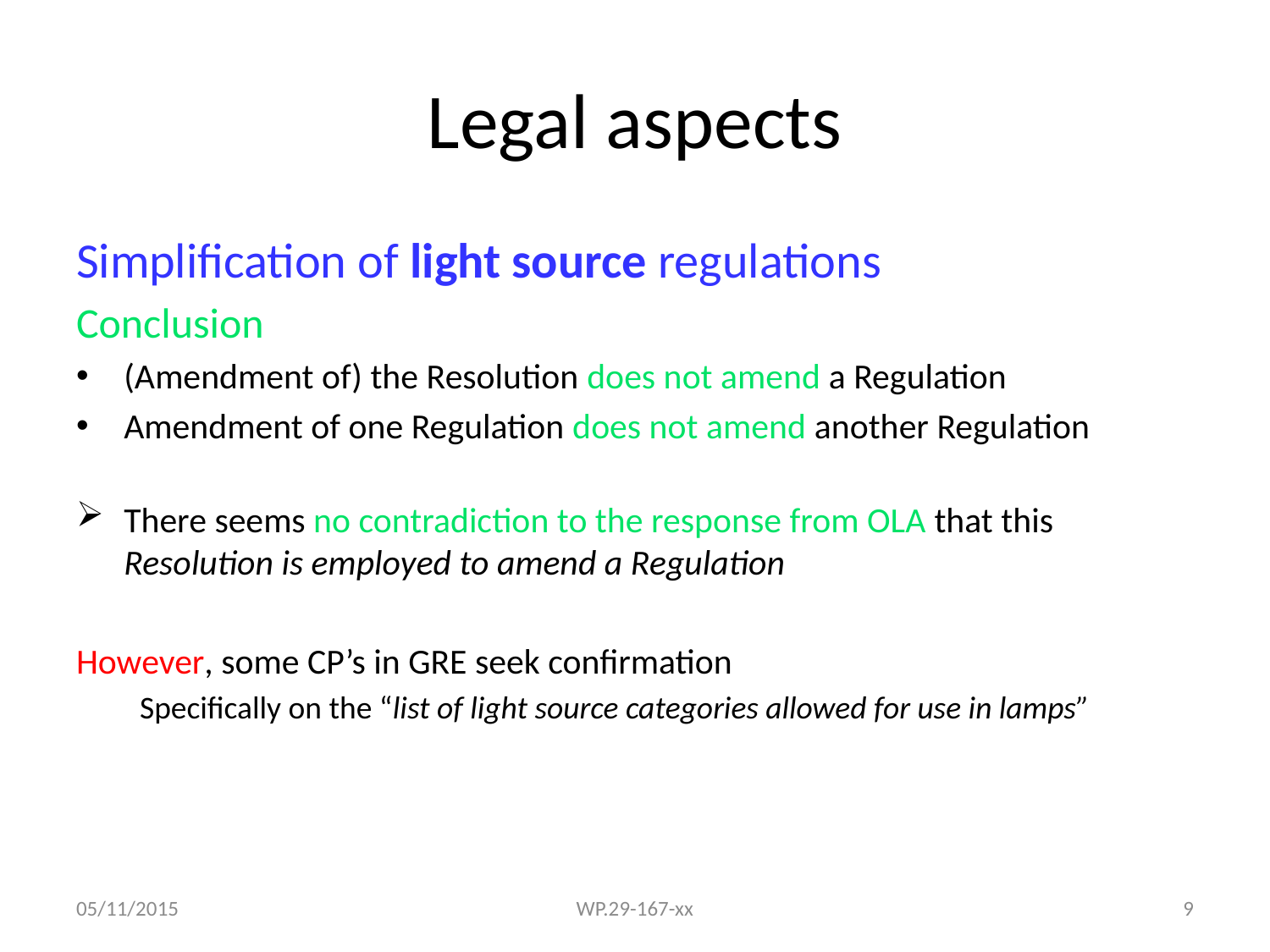

# Legal aspects
Simplification of light source regulations
Conclusion
(Amendment of) the Resolution does not amend a Regulation
Amendment of one Regulation does not amend another Regulation

There seems no contradiction to the response from OLA that this Resolution is employed to amend a Regulation

However, some CP’s in GRE seek confirmation
Specifically on the “list of light source categories allowed for use in lamps”

05/11/2015
WP.29-167-xx
9